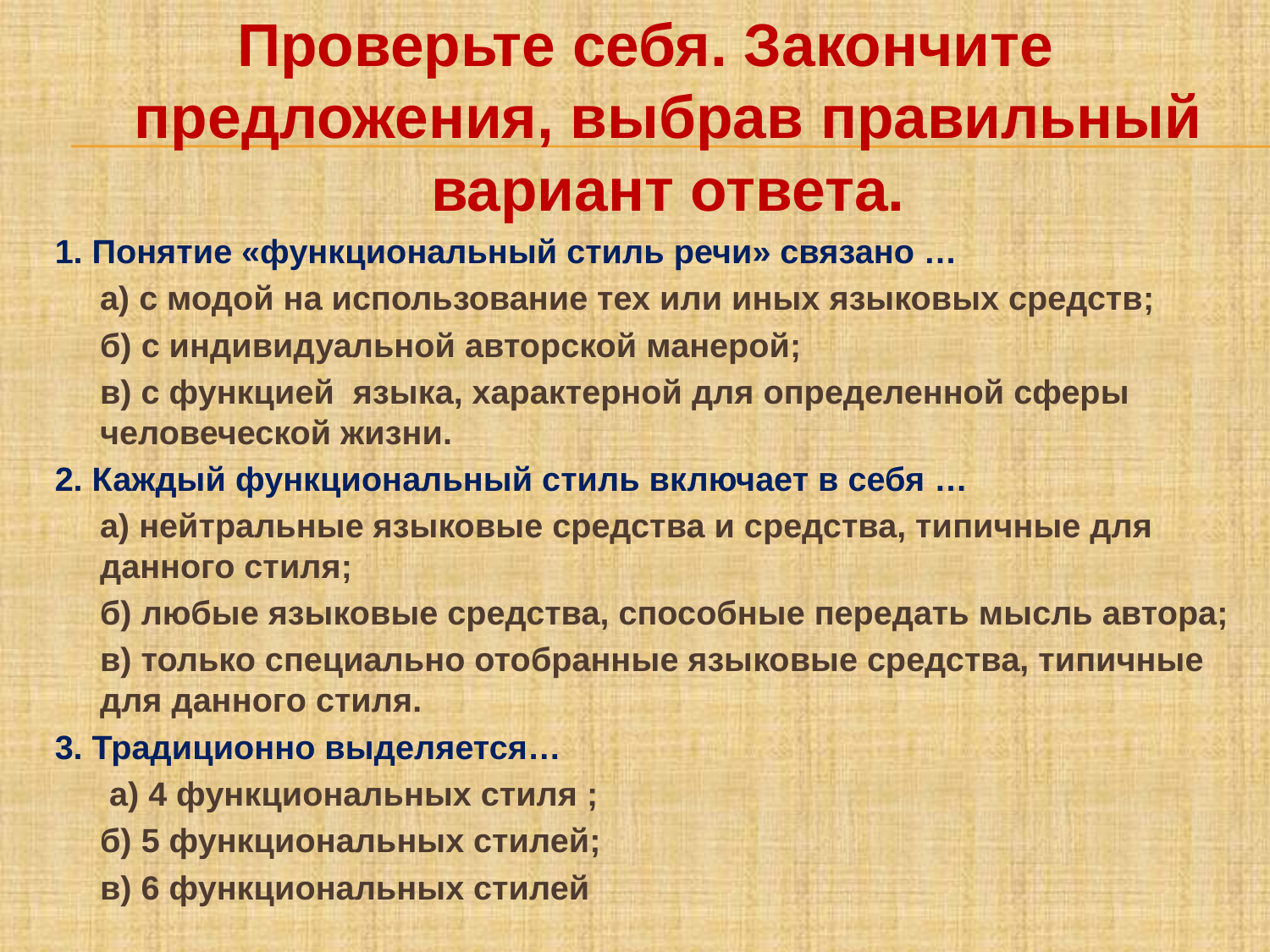

Проверьте себя. Закончите предложения, выбрав правильный вариант ответа.
1. Понятие «функциональный стиль речи» связано …
	а) с модой на использование тех или иных языковых средств;
	б) с индивидуальной авторской манерой;
	в) с функцией  языка, характерной для определенной сферы человеческой жизни.
2. Каждый функциональный стиль включает в себя …
	а) нейтральные языковые средства и средства, типичные для данного стиля;
	б) любые языковые средства, способные передать мысль автора;
 	в) только специально отобранные языковые средства, типичные для данного стиля.
3. Традиционно выделяется…
	 а) 4 функциональных стиля ;
	б) 5 функциональных стилей;
	в) 6 функциональных стилей